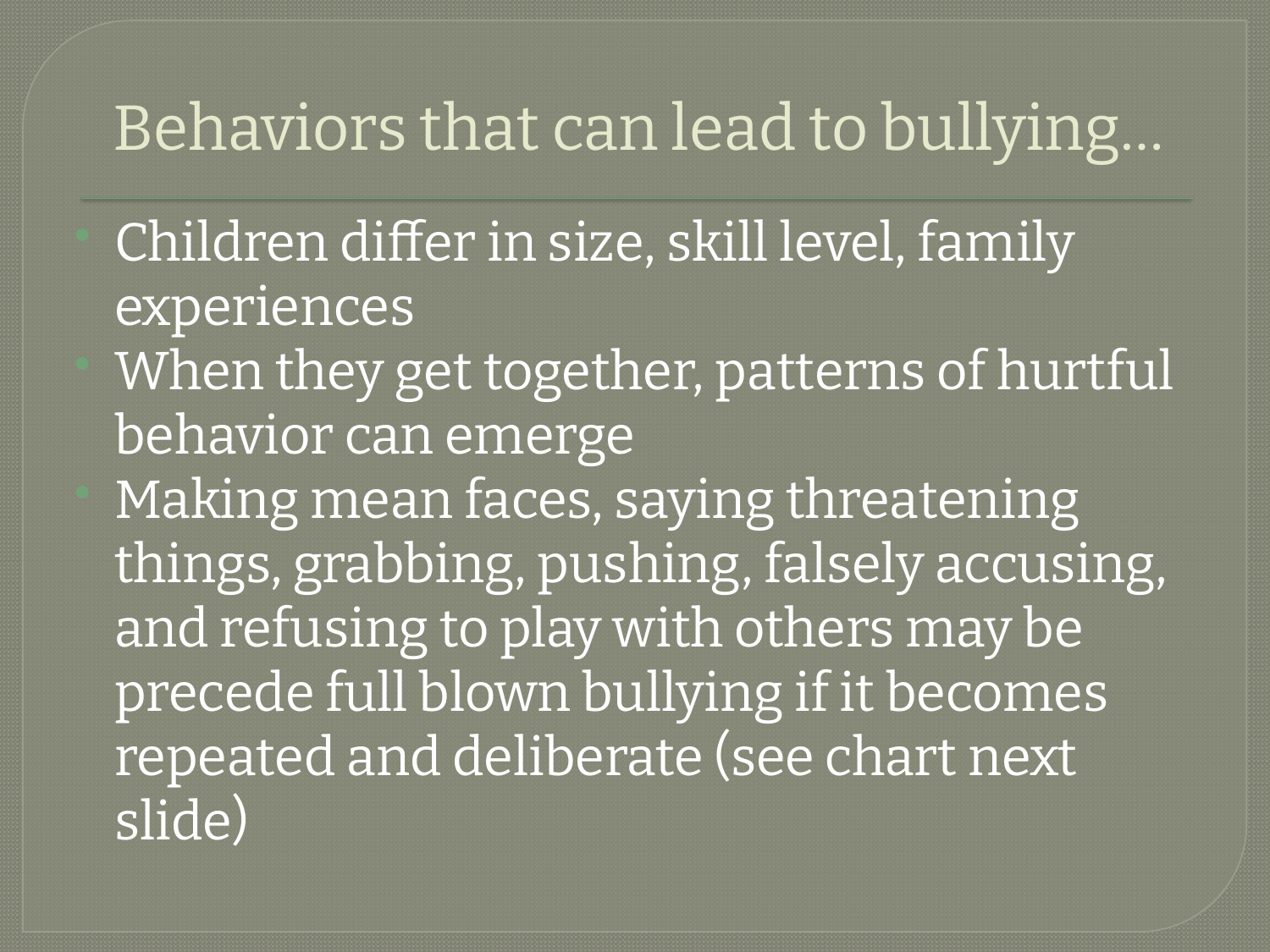

# Behaviors that can lead to bullying…
Children differ in size, skill level, family experiences
When they get together, patterns of hurtful behavior can emerge
Making mean faces, saying threatening things, grabbing, pushing, falsely accusing, and refusing to play with others may be precede full blown bullying if it becomes repeated and deliberate (see chart next slide)